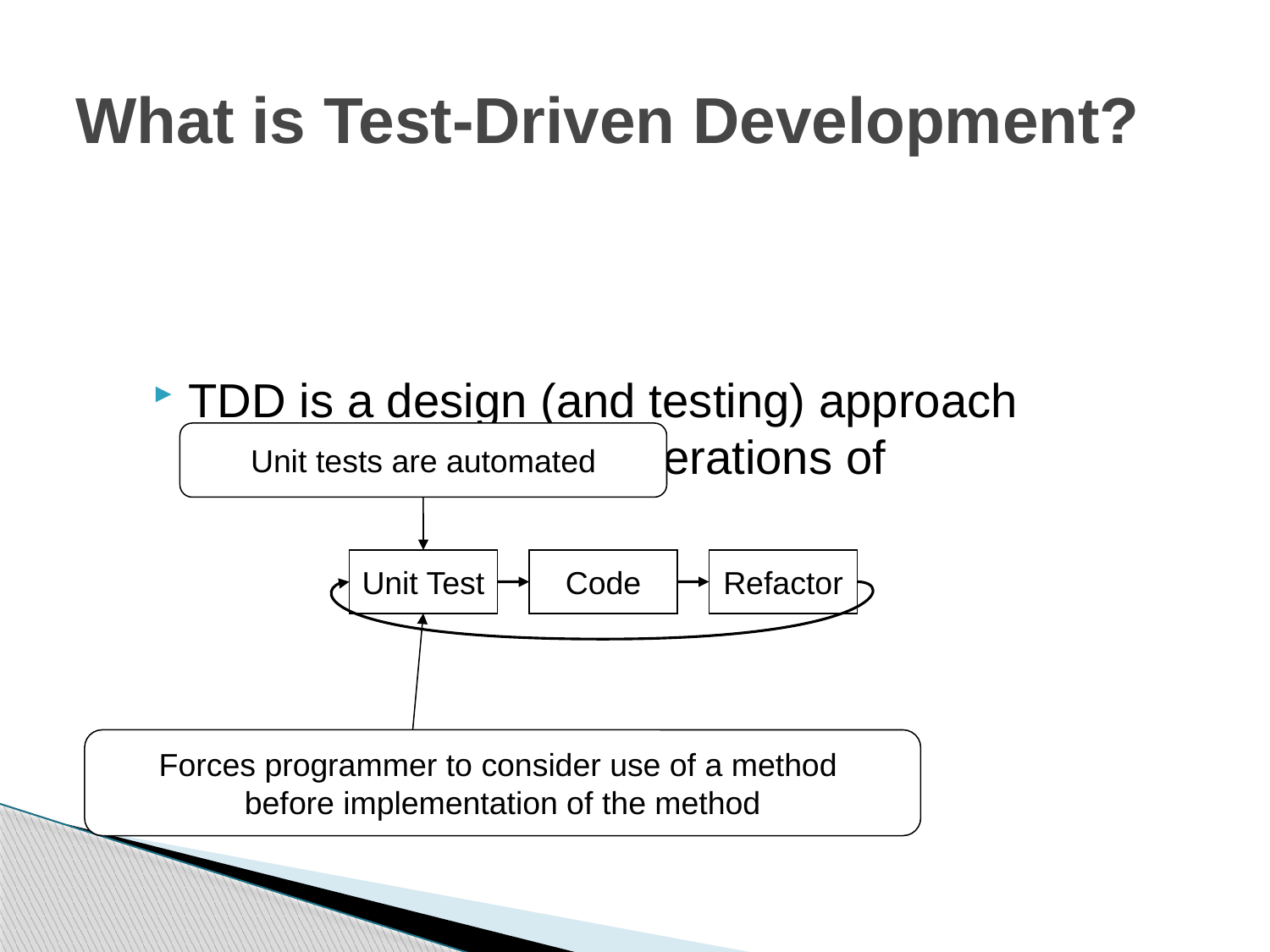

# What is Test-Driven Development?
TDD is a design (and testing) approach involving short, rapid iterations of

Unit tests are automated

Unit Test
Code
Refactor

Forces programmer to consider use of a method
before implementation of the method